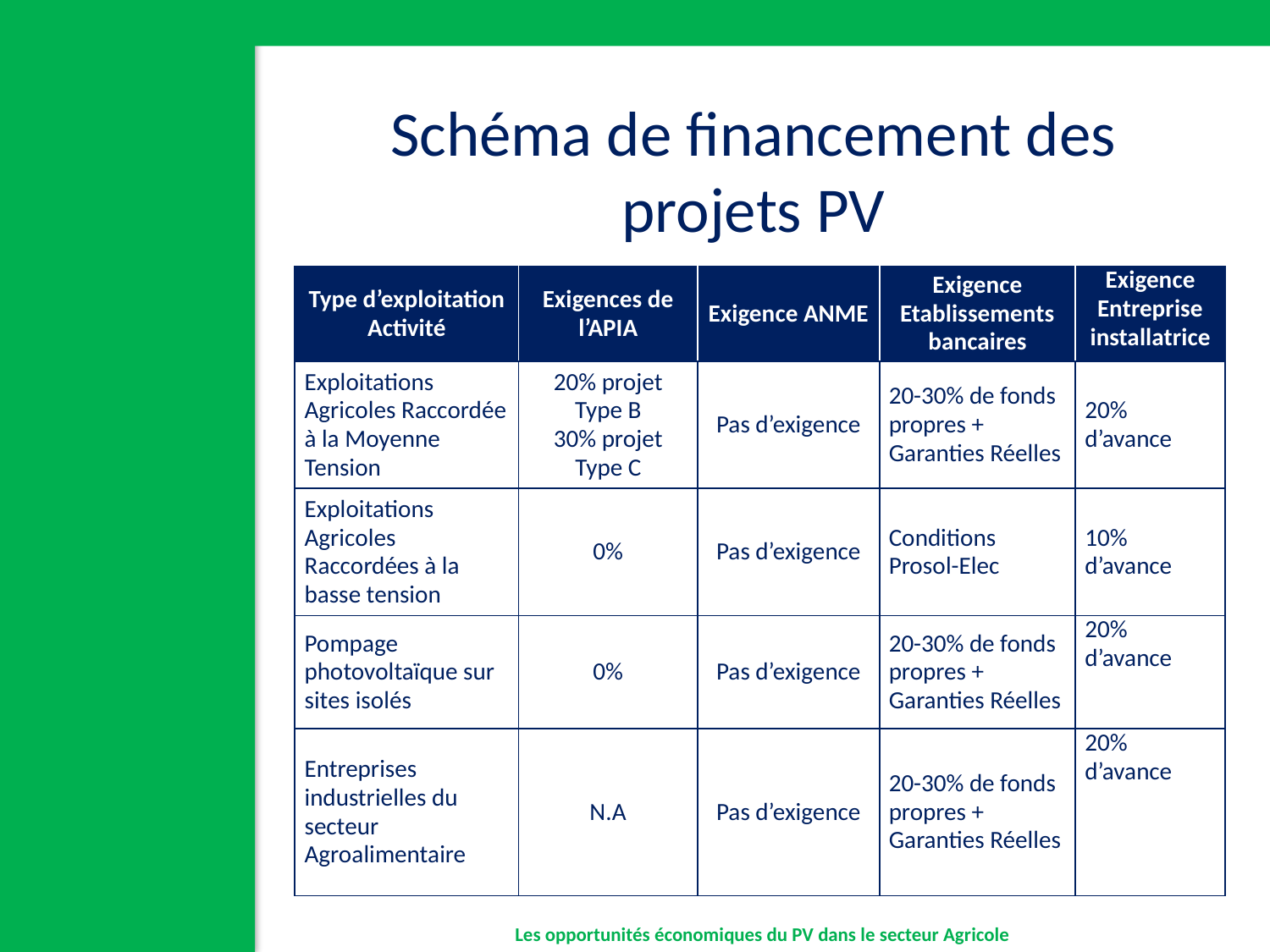

Schéma de financement des projets PV
| Type d’exploitation Activité | Exigences de l’APIA | Exigence ANME | Exigence Etablissements bancaires | Exigence Entreprise installatrice |
| --- | --- | --- | --- | --- |
| Exploitations Agricoles Raccordée à la Moyenne Tension | 20% projet Type B 30% projet Type C | Pas d’exigence | 20-30% de fonds propres + Garanties Réelles | 20% d’avance |
| Exploitations Agricoles Raccordées à la basse tension | 0% | Pas d’exigence | Conditions Prosol-Elec | 10% d’avance |
| Pompage photovoltaïque sur sites isolés | 0% | Pas d’exigence | 20-30% de fonds propres + Garanties Réelles | 20% d’avance |
| Entreprises industrielles du secteur Agroalimentaire | N.A | Pas d’exigence | 20-30% de fonds propres + Garanties Réelles | 20% d’avance |